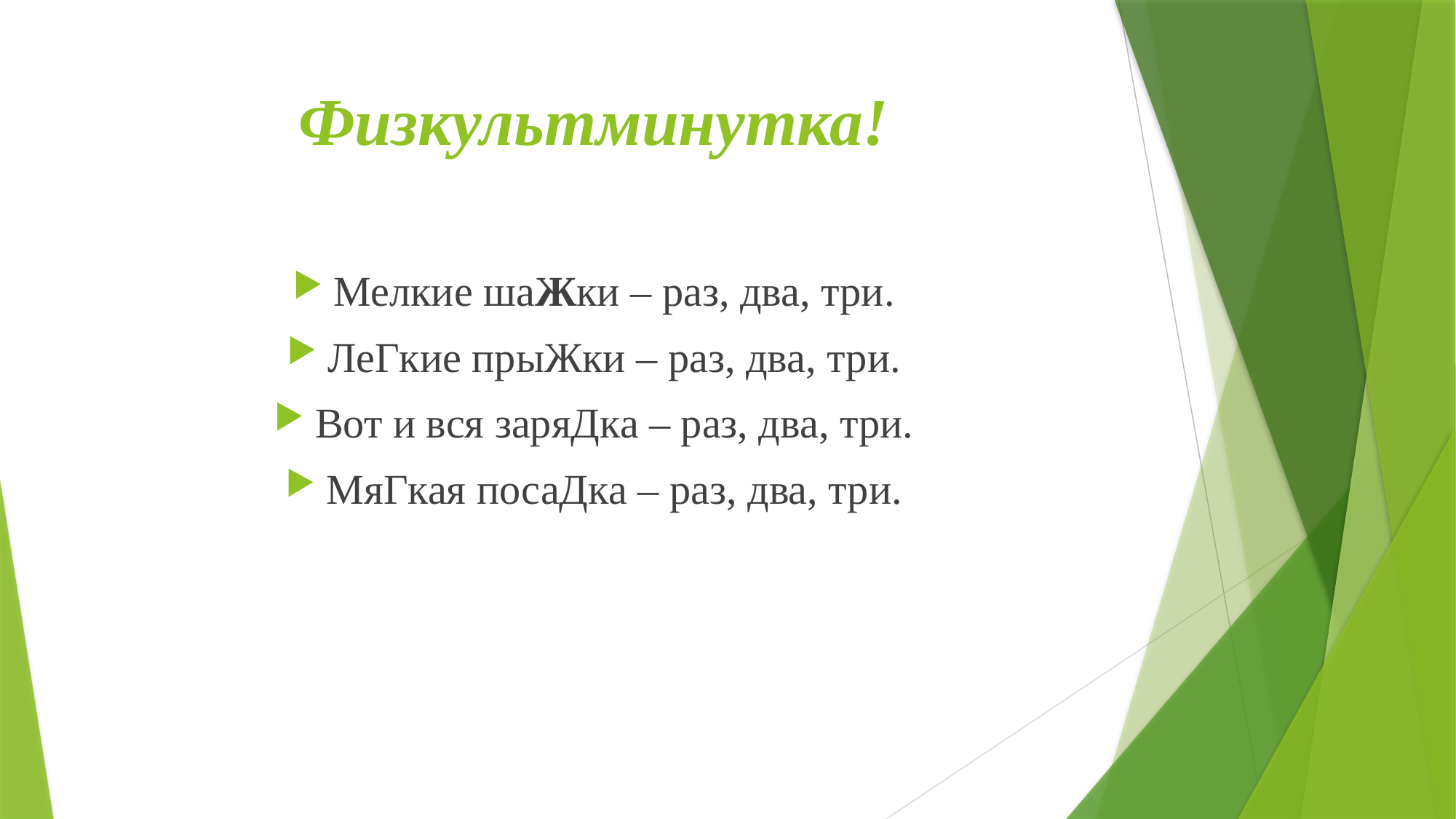

# Физкультминутка!
Мелкие шаЖки – раз, два, три.
ЛеГкие прыЖки – раз, два, три.
Вот и вся заряДка – раз, два, три.
МяГкая посаДка – раз, два, три.